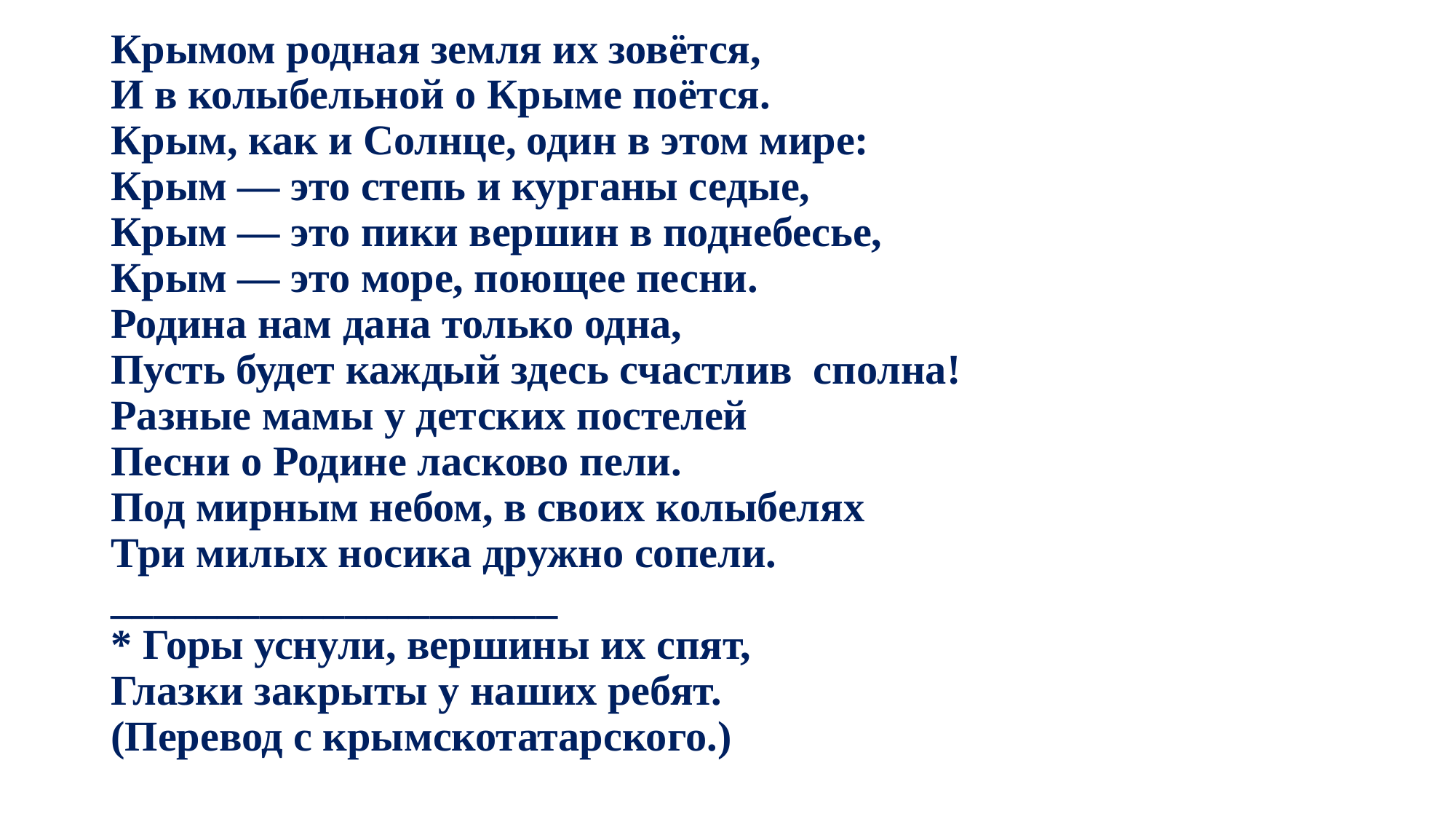

# Крымом родная земля их зовётся, И в колыбельной о Крыме поётся. Крым, как и Солнце, один в этом мире: Крым — это степь и курганы седые, Крым — это пики вершин в поднебесье, Крым — это море, поющее песни. Родина нам дана только одна, Пусть будет каждый здесь счастлив  сполна! Разные мамы у детских постелей Песни о Родине ласково пели. Под мирным небом, в своих колыбелях Три милых носика дружно сопели. _____________________ * Горы уснули, вершины их спят, Глазки закрыты у наших ребят. (Перевод с крымскотатарского.)